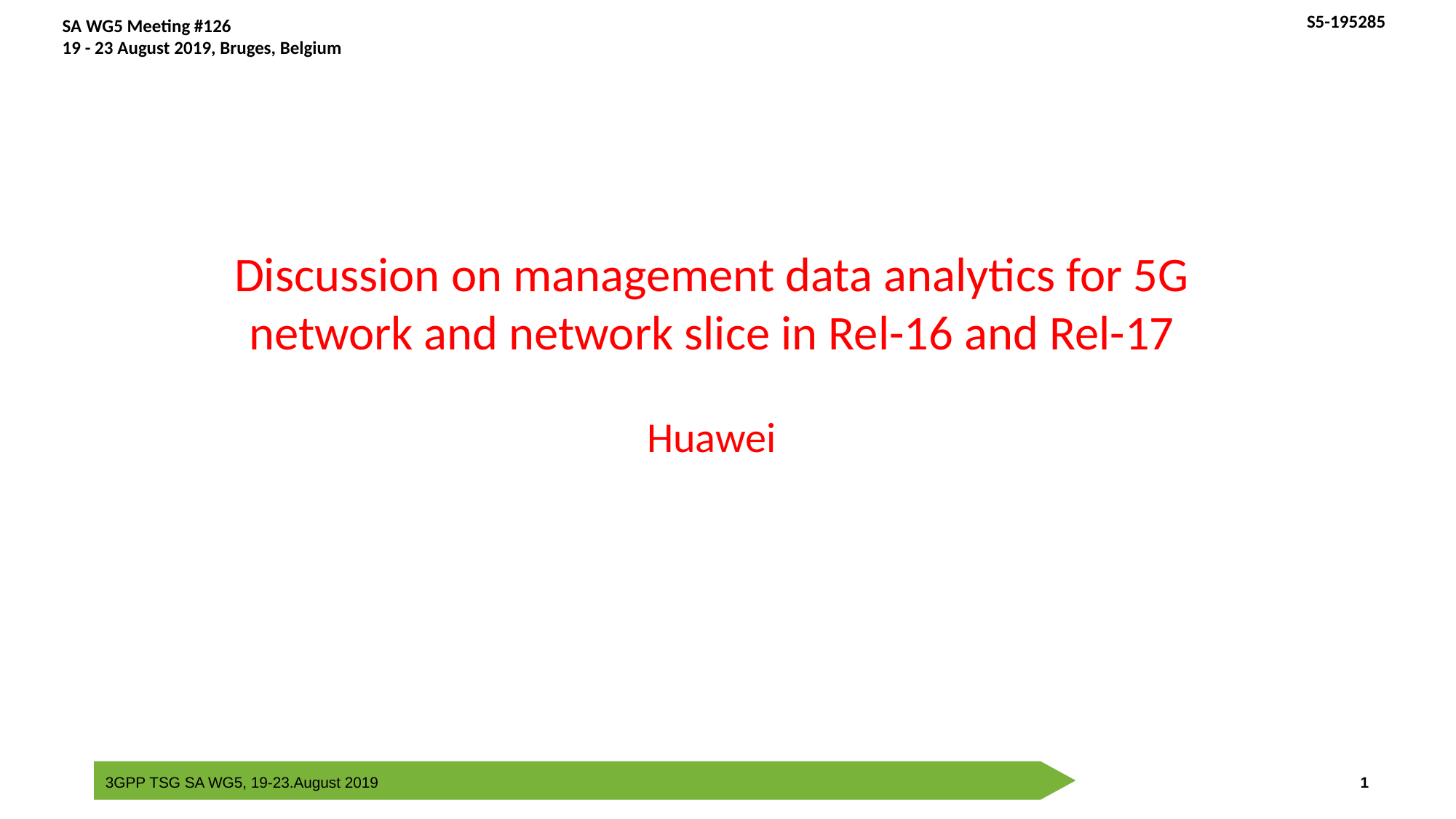

# Discussion on management data analytics for 5G network and network slice in Rel-16 and Rel-17 Huawei